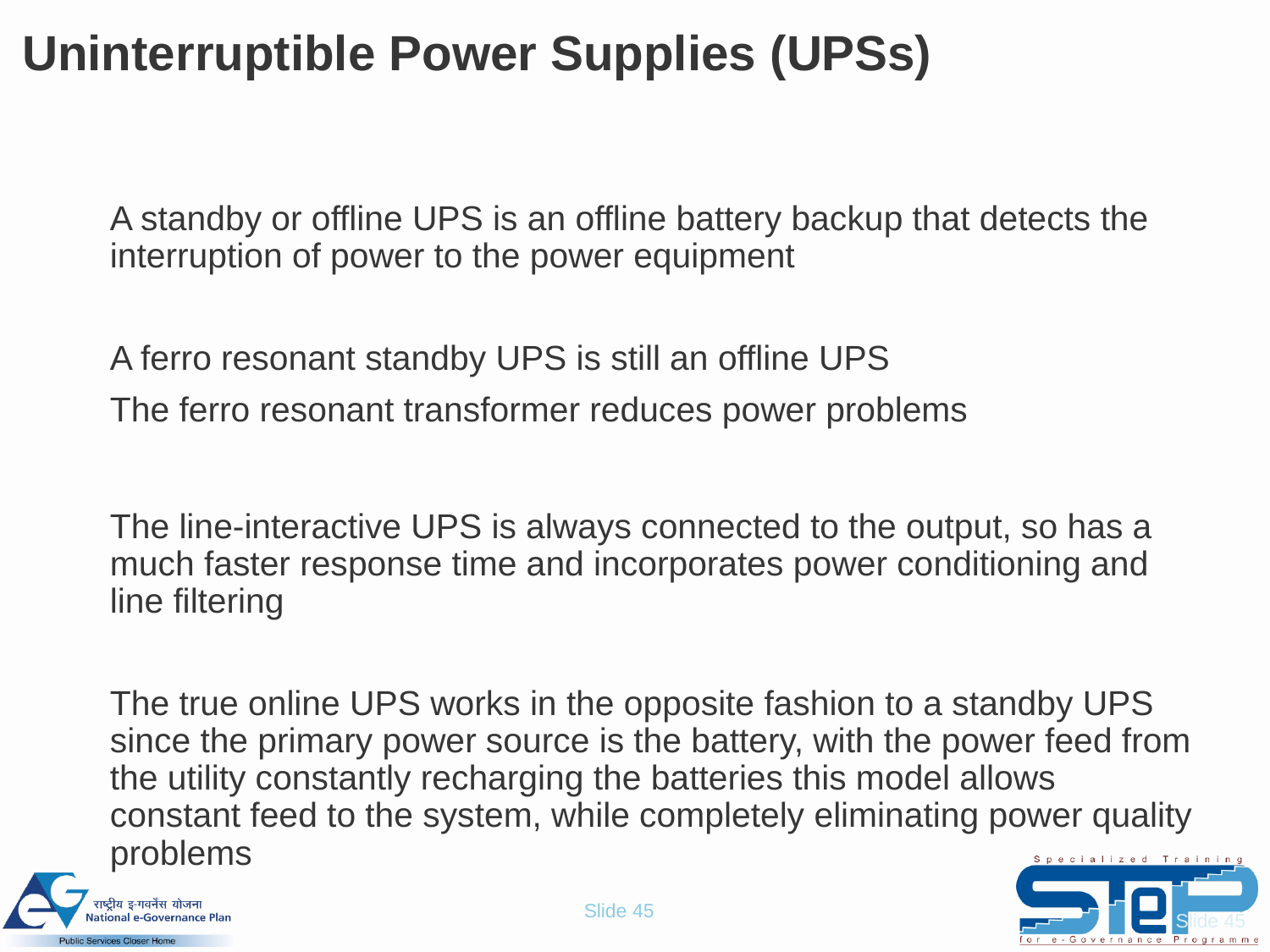

# Uninterruptible Power Supplies (UPSs)
	A standby or offline UPS is an offline battery backup that detects the interruption of power to the power equipment

	A ferro resonant standby UPS is still an offline UPS
	The ferro resonant transformer reduces power problems

	The line-interactive UPS is always connected to the output, so has a much faster response time and incorporates power conditioning and line filtering

	The true online UPS works in the opposite fashion to a standby UPS since the primary power source is the battery, with the power feed from the utility constantly recharging the batteries this model allows constant feed to the system, while completely eliminating power quality problems
 Slide 45